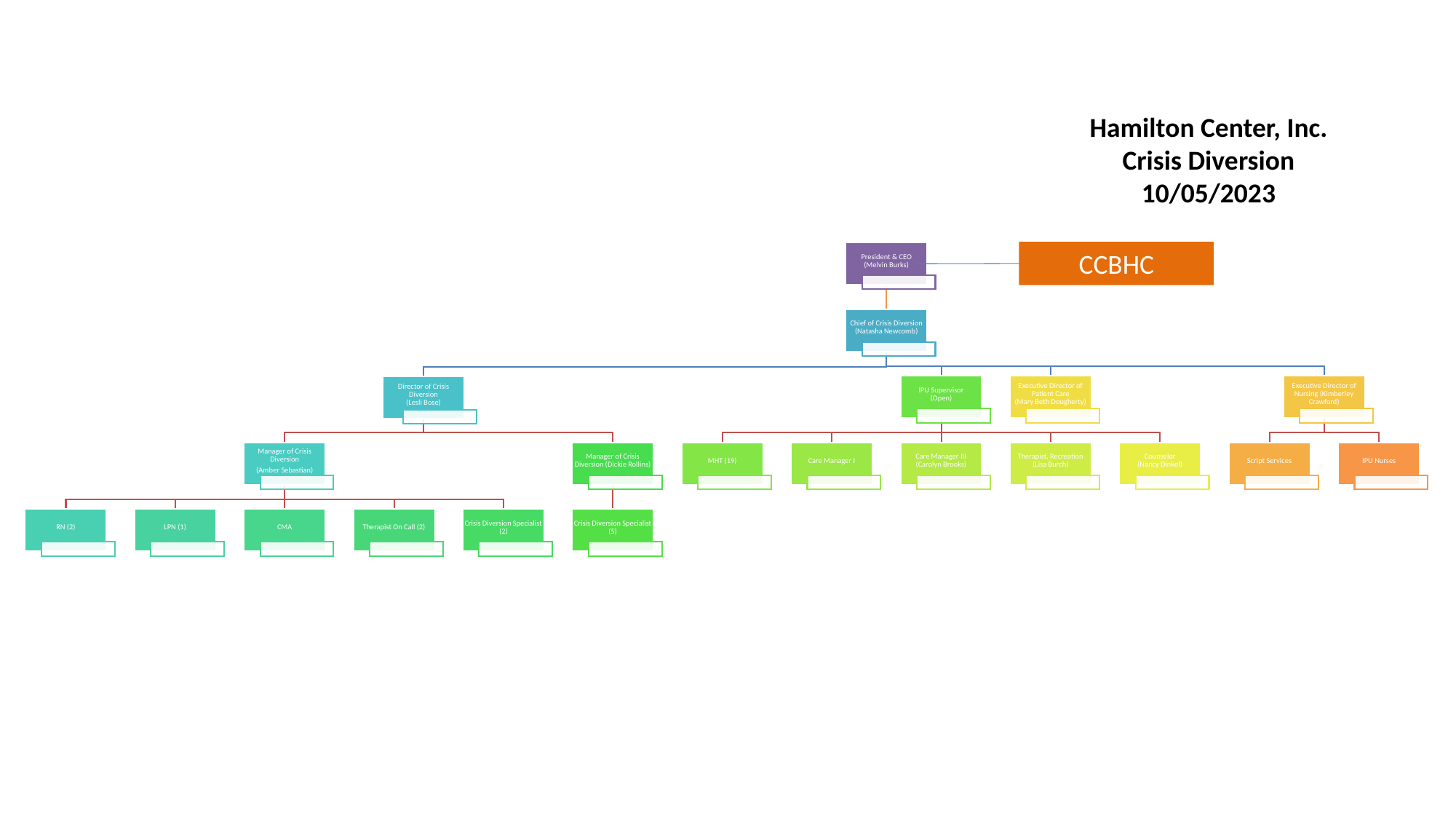

President & CEO
(Melvin Burks)

Chief of Crisis Diversion
(Natasha Newcomb)

Director of Crisis Diversion
(Lesli Bose)

Manager of Crisis Diversion
(Amber Sebastian)

RN (2)

LPN (1)

CMA

Therapist On Call (2)

Crisis Diversion Specialist (2)

Manager of Crisis Diversion (Dickie Rollins)

Crisis Diversion Specialist (5)

IPU Supervisor
(Open)

MHT (19)

Care Manager I

Care Manager III
(Carolyn Brooks)

Therapist, Recreation
(Lisa Burch)

Counselor
(Nancy Dinkel)

Executive Director of Patient Care
(Mary Beth Dougherty)

Executive Director of Nursing (Kimberley Crawford)

Script Services

IPU Nurses

Hamilton Center, Inc.
Crisis Diversion
10/05/2023
CCBHC